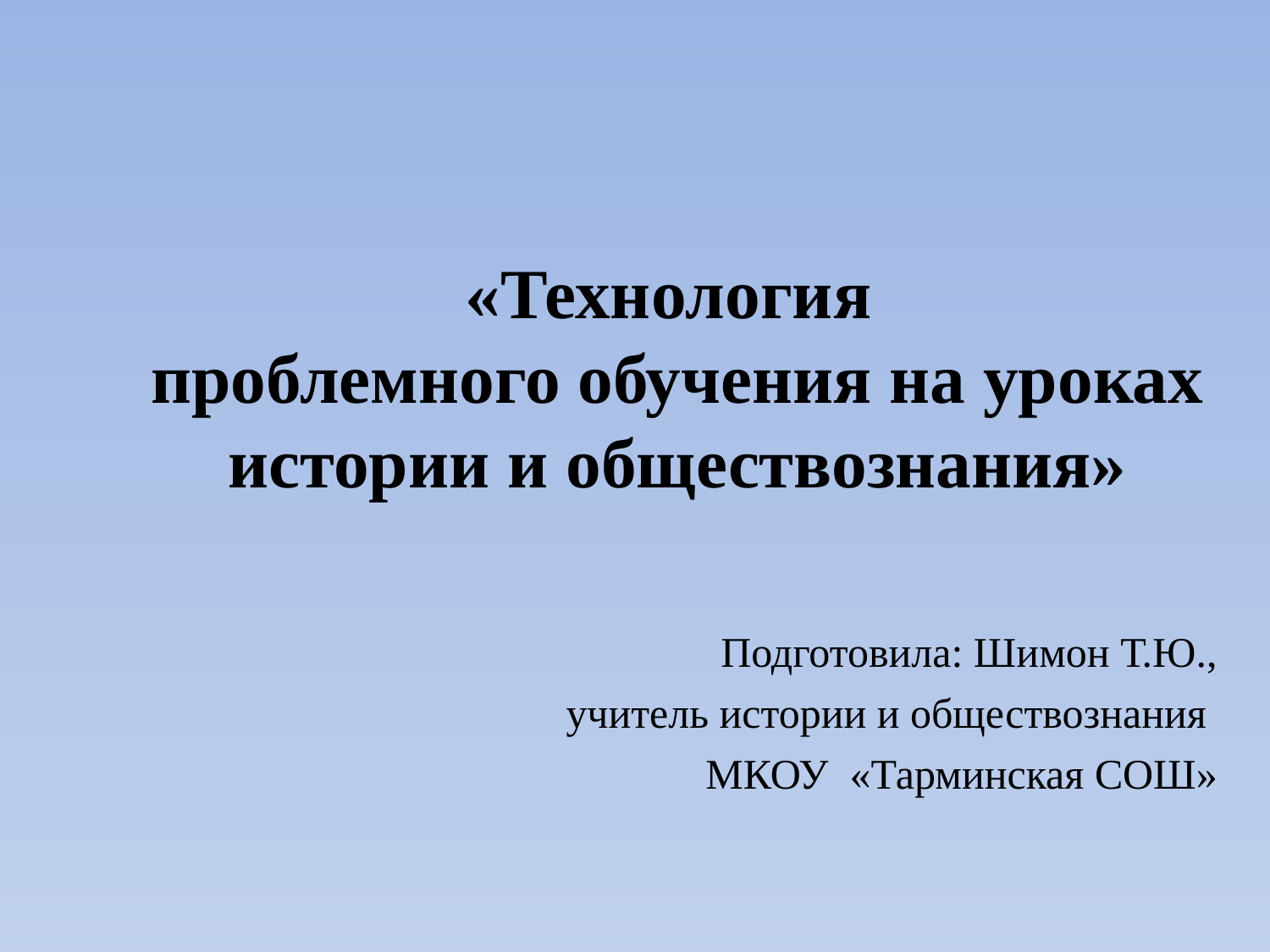

# «Технология проблемного обучения на уроках истории и обществознания»

Подготовила: Шимон Т.Ю.,
 учитель истории и обществознания
МКОУ  «Тарминская СОШ»